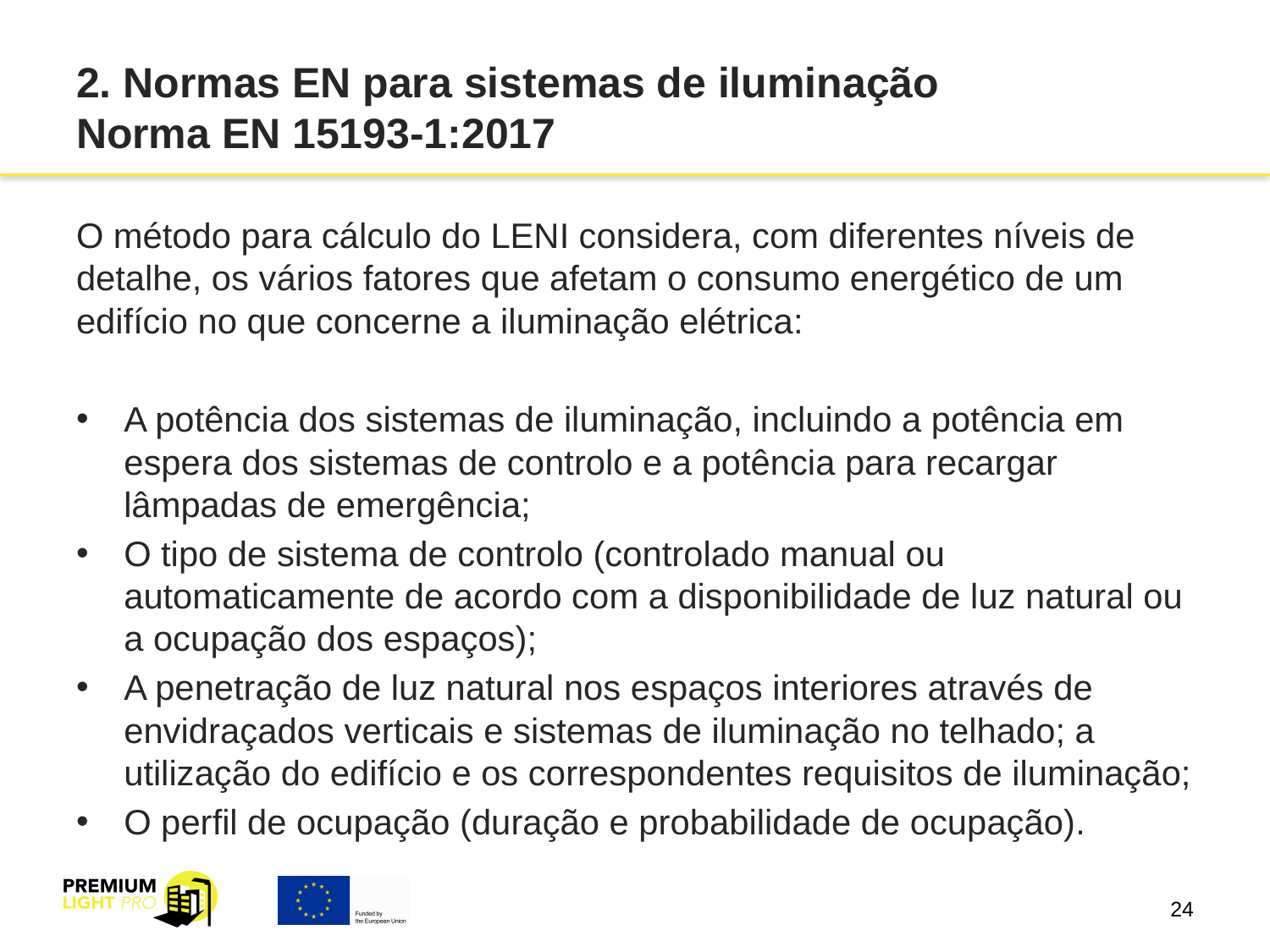

# 2. Normas EN para sistemas de iluminação Norma EN 15193-1:2017
O método para cálculo do LENI considera, com diferentes níveis de detalhe, os vários fatores que afetam o consumo energético de um edifício no que concerne a iluminação elétrica:

A potência dos sistemas de iluminação, incluindo a potência em espera dos sistemas de controlo e a potência para recargar lâmpadas de emergência;
O tipo de sistema de controlo (controlado manual ou automaticamente de acordo com a disponibilidade de luz natural ou a ocupação dos espaços);
A penetração de luz natural nos espaços interiores através de envidraçados verticais e sistemas de iluminação no telhado; a utilização do edifício e os correspondentes requisitos de iluminação;
O perfil de ocupação (duração e probabilidade de ocupação).